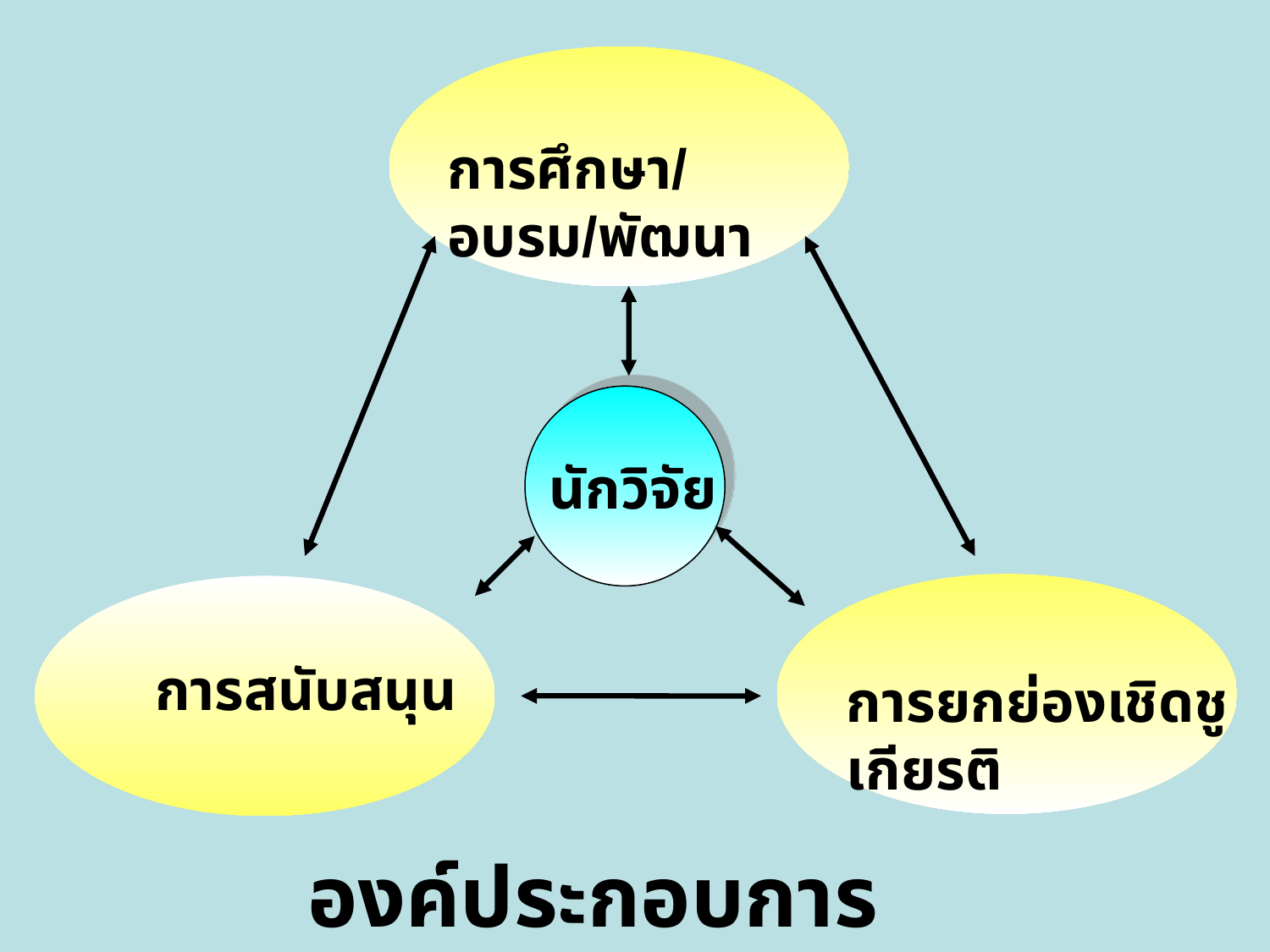

การศึกษา/อบรม/พัฒนา

นักวิจัย

การสนับสนุน
การยกย่องเชิดชูเกียรติ

องค์ประกอบการพัฒนานักวิจัย